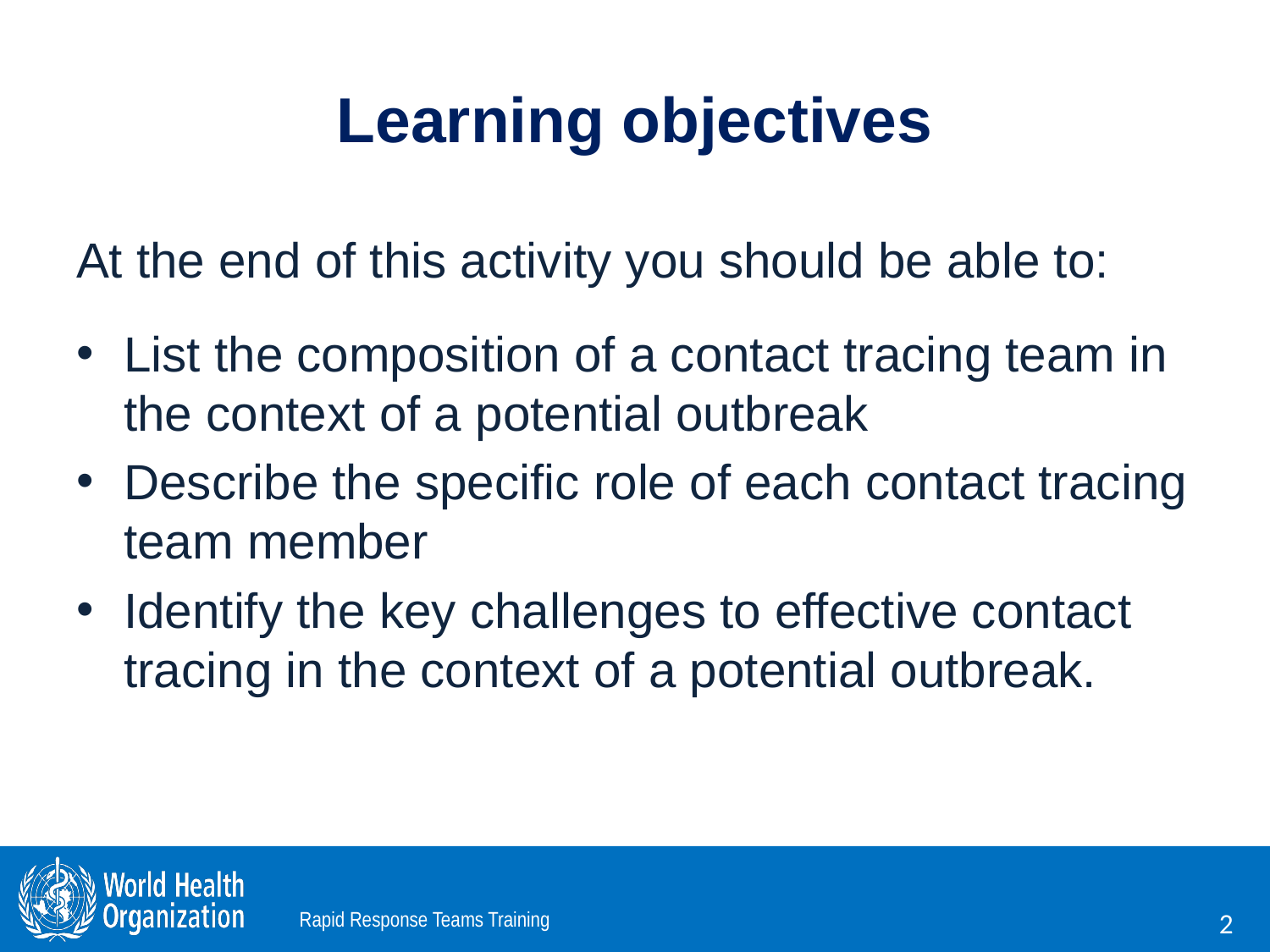

# Learning objectives
At the end of this activity you should be able to:

List the composition of a contact tracing team in the context of a potential outbreak
Describe the specific role of each contact tracing team member
Identify the key challenges to effective contact tracing in the context of a potential outbreak.